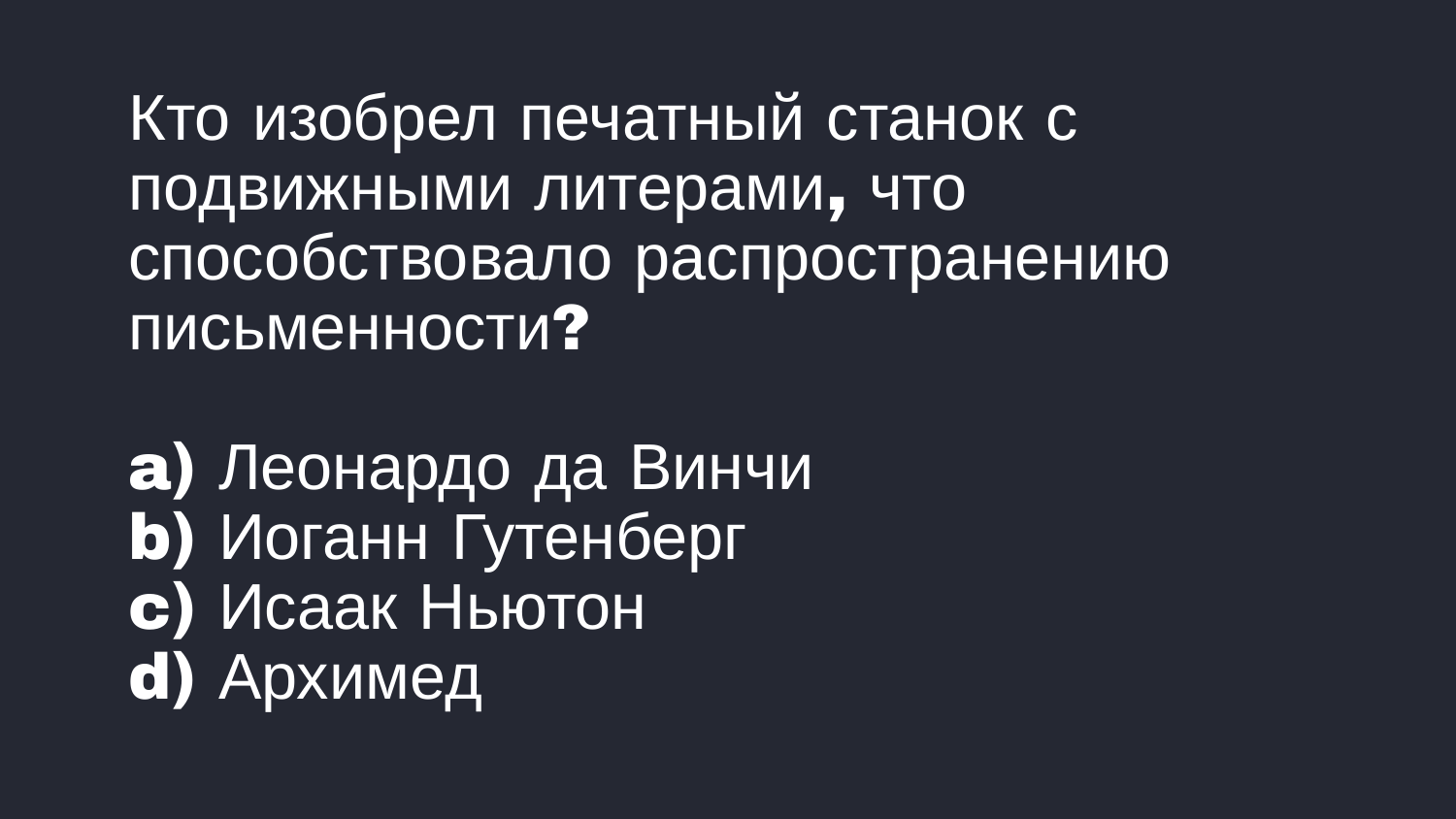

# Кто изобрел печатный станок с подвижными литерами, что способствовало распространению письменности? a) Леонардо да Винчи b) Иоганн Гутенберг c) Исаак Ньютон d) Архимед